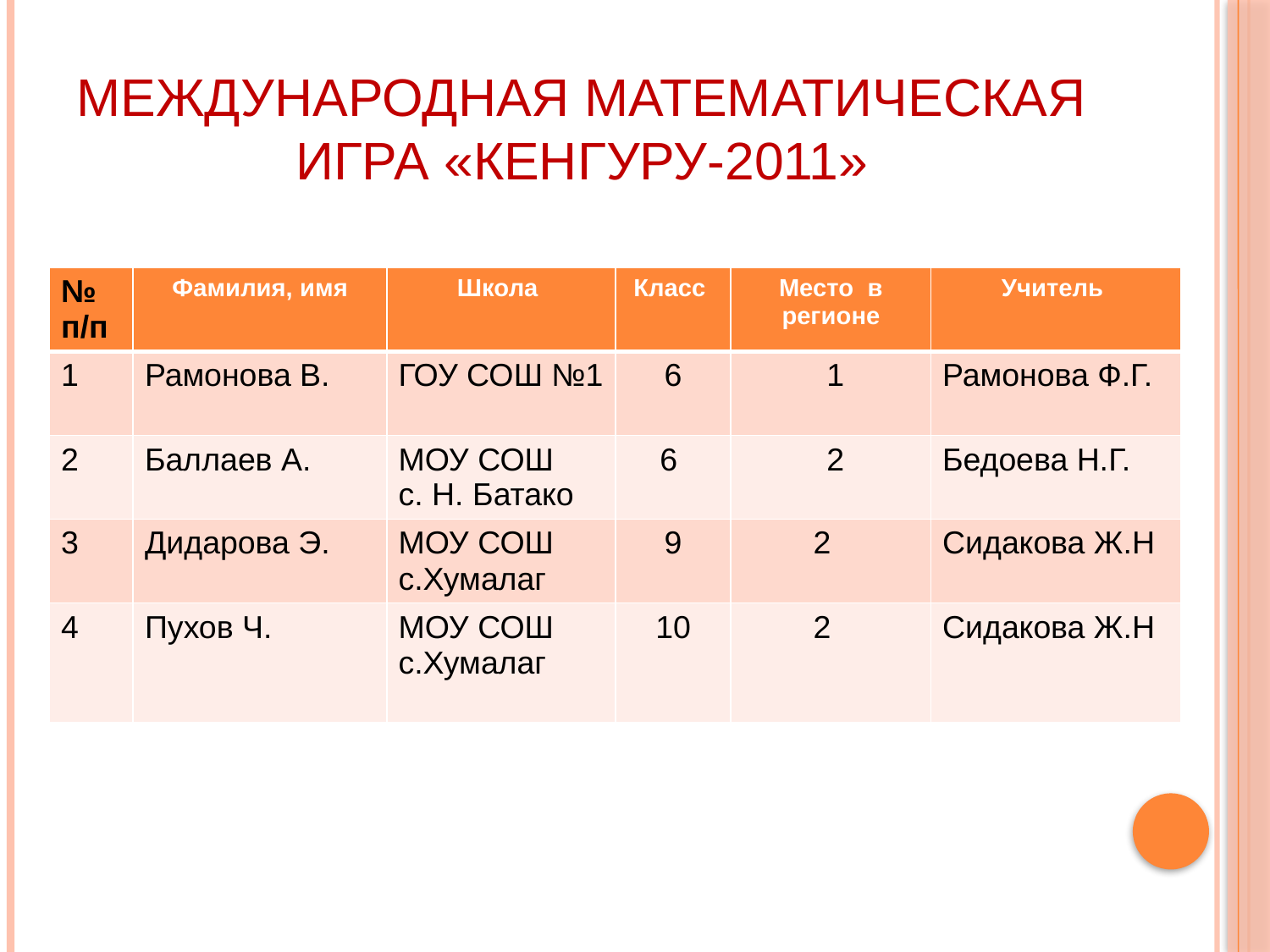

# Международная математическая игра «Кенгуру-2011»
| № п/п | Фамилия, имя | Школа | Класс | Место в регионе | Учитель |
| --- | --- | --- | --- | --- | --- |
| 1 | Рамонова В. | ГОУ СОШ №1 | 6 | 1 | Рамонова Ф.Г. |
| 2 | Баллаев А. | МОУ СОШ с. Н. Батако | 6 | 2 | Бедоева Н.Г. |
| 3 | Дидарова Э. | МОУ СОШ с.Хумалаг | 9 | 2 | Сидакова Ж.Н |
| 4 | Пухов Ч. | МОУ СОШ с.Хумалаг | 10 | 2 | Сидакова Ж.Н |